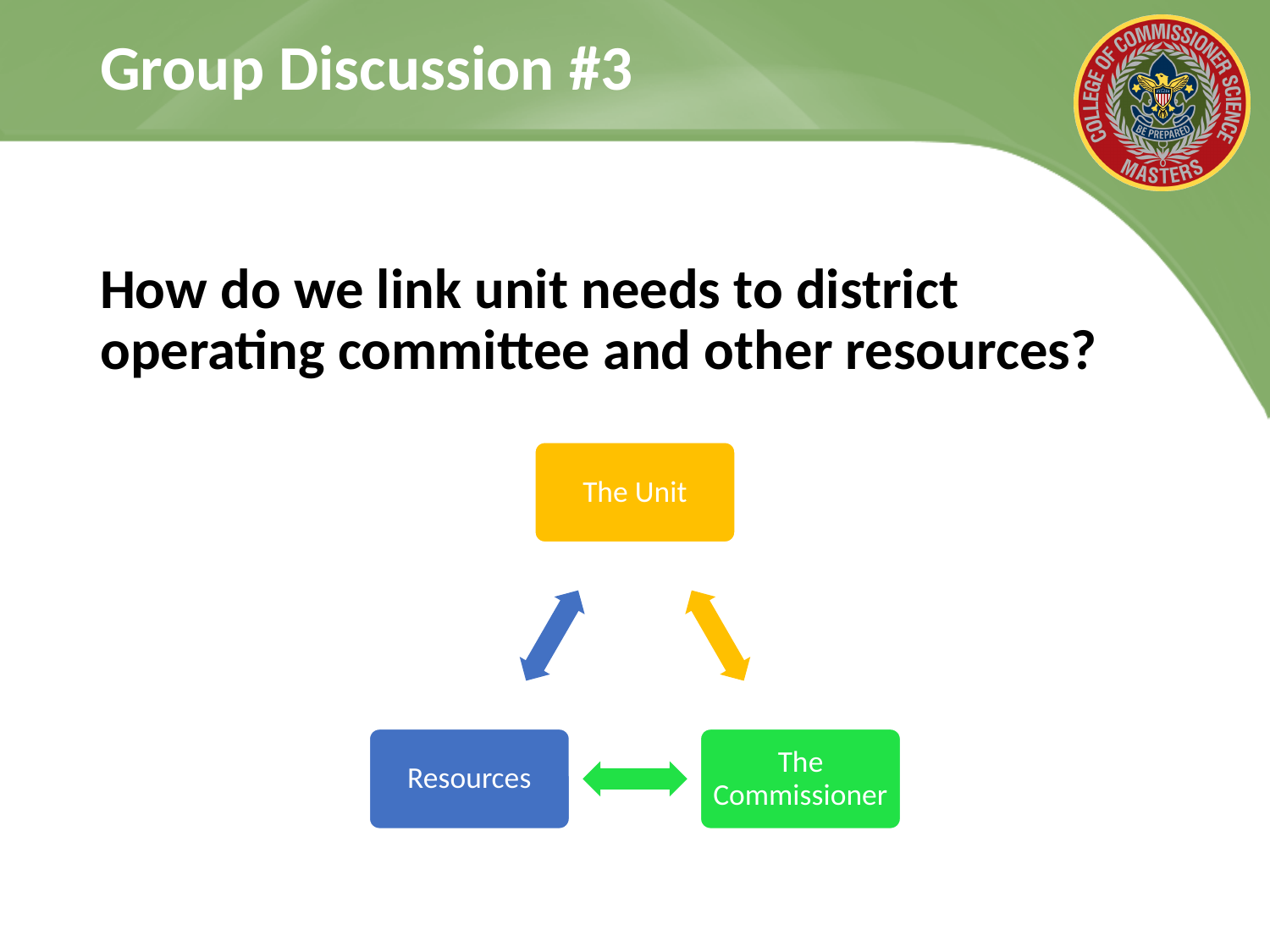

# Group Discussion #3
How do we link unit needs to district operating committee and other resources?

The Unit

Resources
The Commissioner